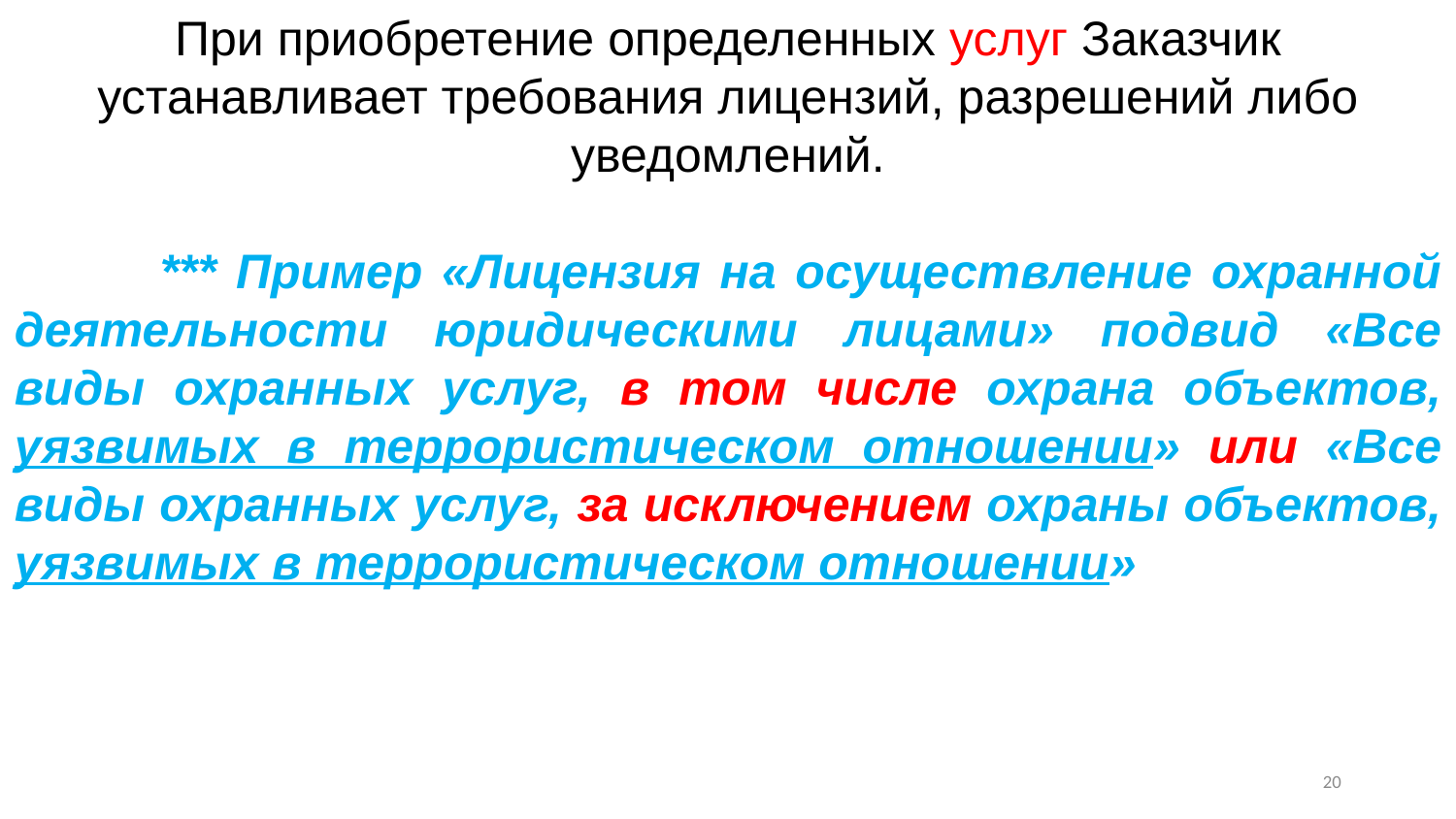

При приобретение определенных услуг Заказчик устанавливает требования лицензий, разрешений либо уведомлений.

	*** Пример «Лицензия на осуществление охранной деятельности юридическими лицами» подвид «Все виды охранных услуг, в том числе охрана объектов, уязвимых в террористическом отношении» или «Все виды охранных услуг, за исключением охраны объектов, уязвимых в террористическом отношении»

20